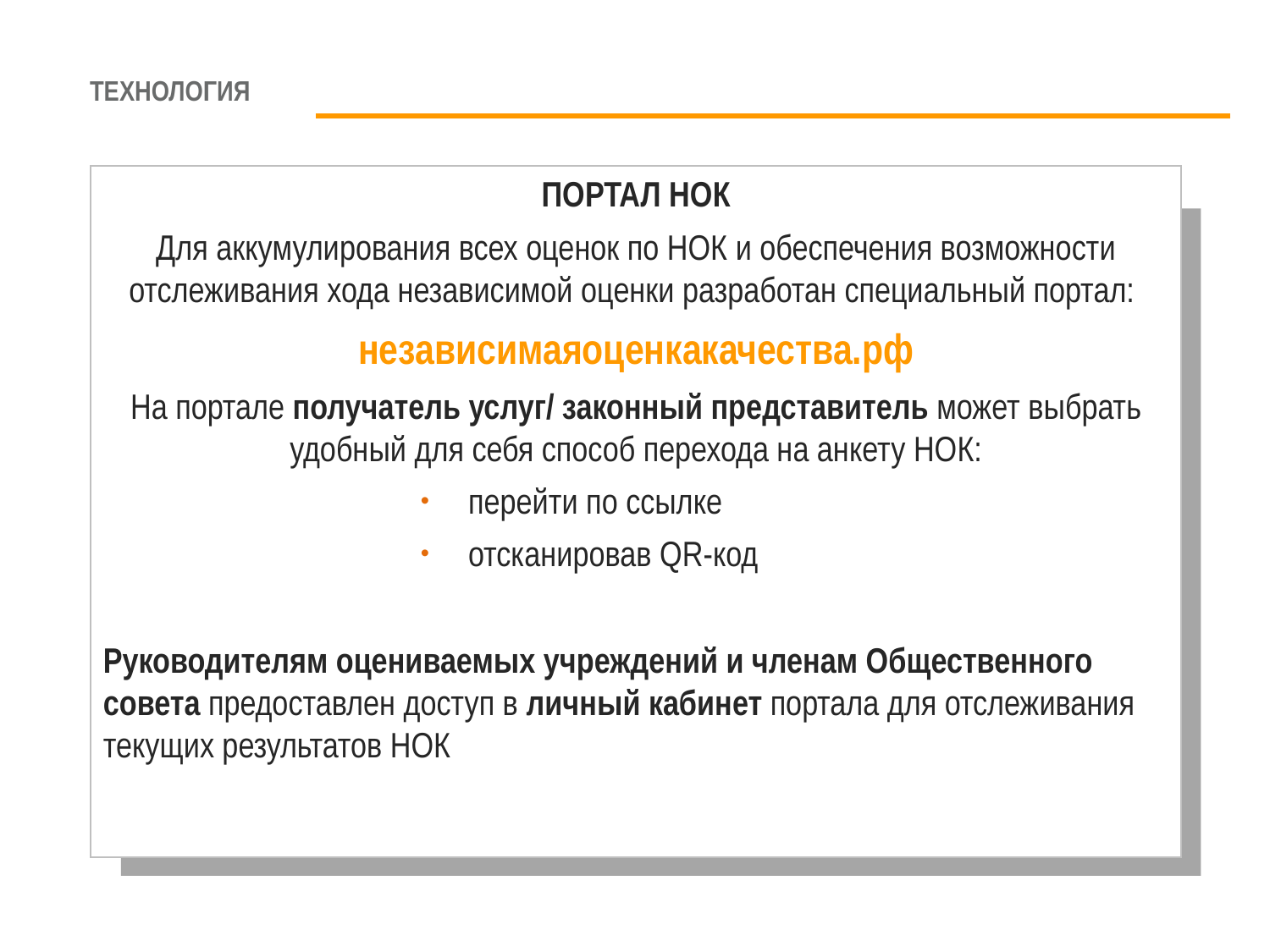

# технология
ПОРТАЛ НОК
Для аккумулирования всех оценок по НОК и обеспечения возможности отслеживания хода независимой оценки разработан специальный портал:
независимаяоценкакачества.рф
На портале получатель услуг/ законный представитель может выбрать удобный для себя способ перехода на анкету НОК:
перейти по ссылке
отсканировав QR-код

Руководителям оцениваемых учреждений и членам Общественного совета предоставлен доступ в личный кабинет портала для отслеживания текущих результатов НОК